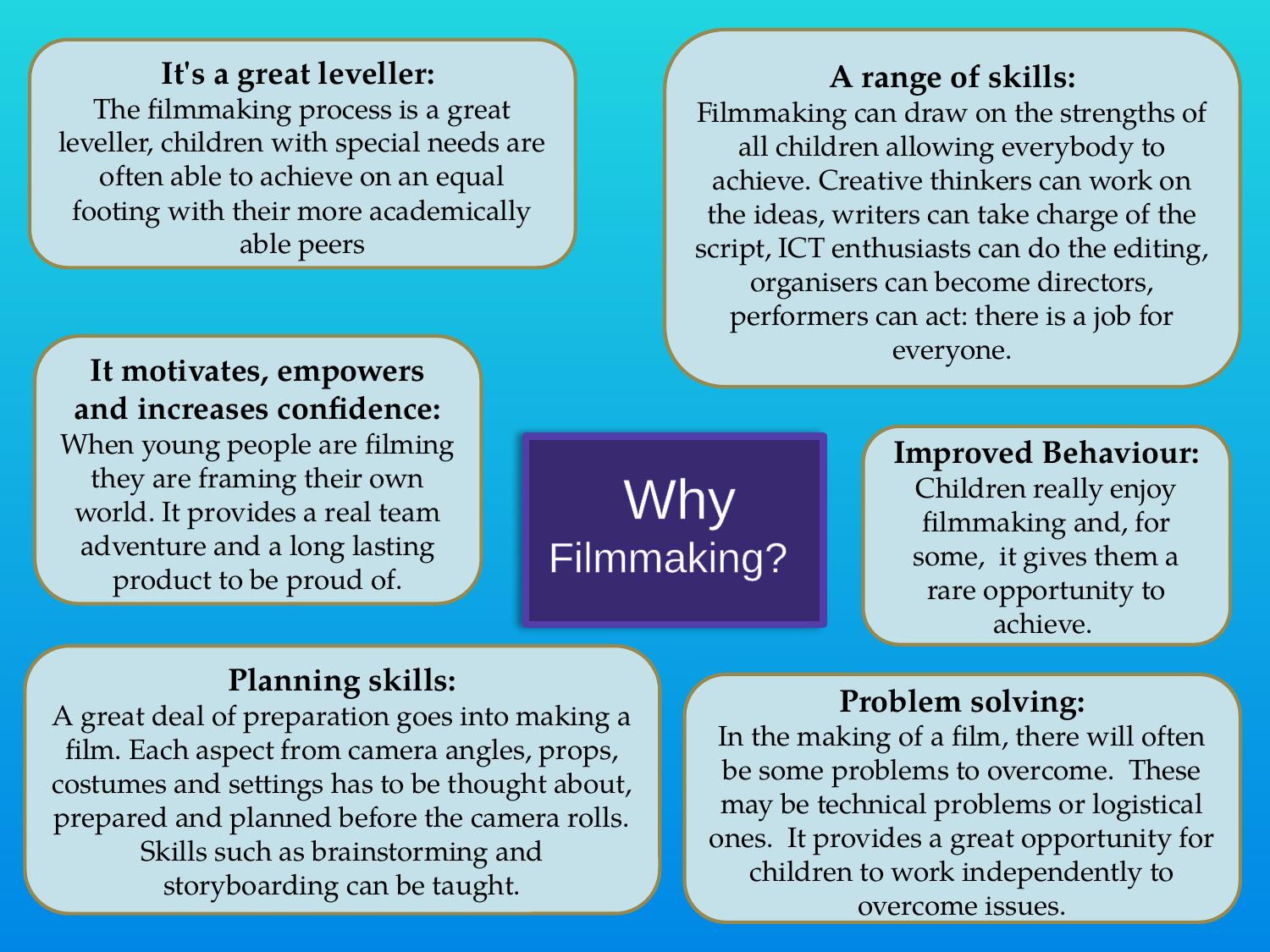

A range of skills:
Filmmaking can draw on the strengths of all children allowing everybody to achieve. Creative thinkers can work on the ideas, writers can take charge of the script, ICT enthusiasts can do the editing, organisers can become directors, performers can act: there is a job for everyone.

It's a great leveller:
The filmmaking process is a great leveller, children with special needs are often able to achieve on an equal footing with their more academically able peers

It motivates, empowers and increases confidence:
When young people are filming they are framing their own world. It provides a real team adventure and a long lasting product to be proud of.

Improved Behaviour:
Children really enjoy filmmaking and, for some,  it gives them a rare opportunity to achieve.

Why
Filmmaking?
Planning skills:
A great deal of preparation goes into making a film. Each aspect from camera angles, props, costumes and settings has to be thought about, prepared and planned before the camera rolls. Skills such as brainstorming and storyboarding can be taught.

Problem solving:
In the making of a film, there will often be some problems to overcome.  These may be technical problems or logistical ones.  It provides a great opportunity for children to work independently to overcome issues.